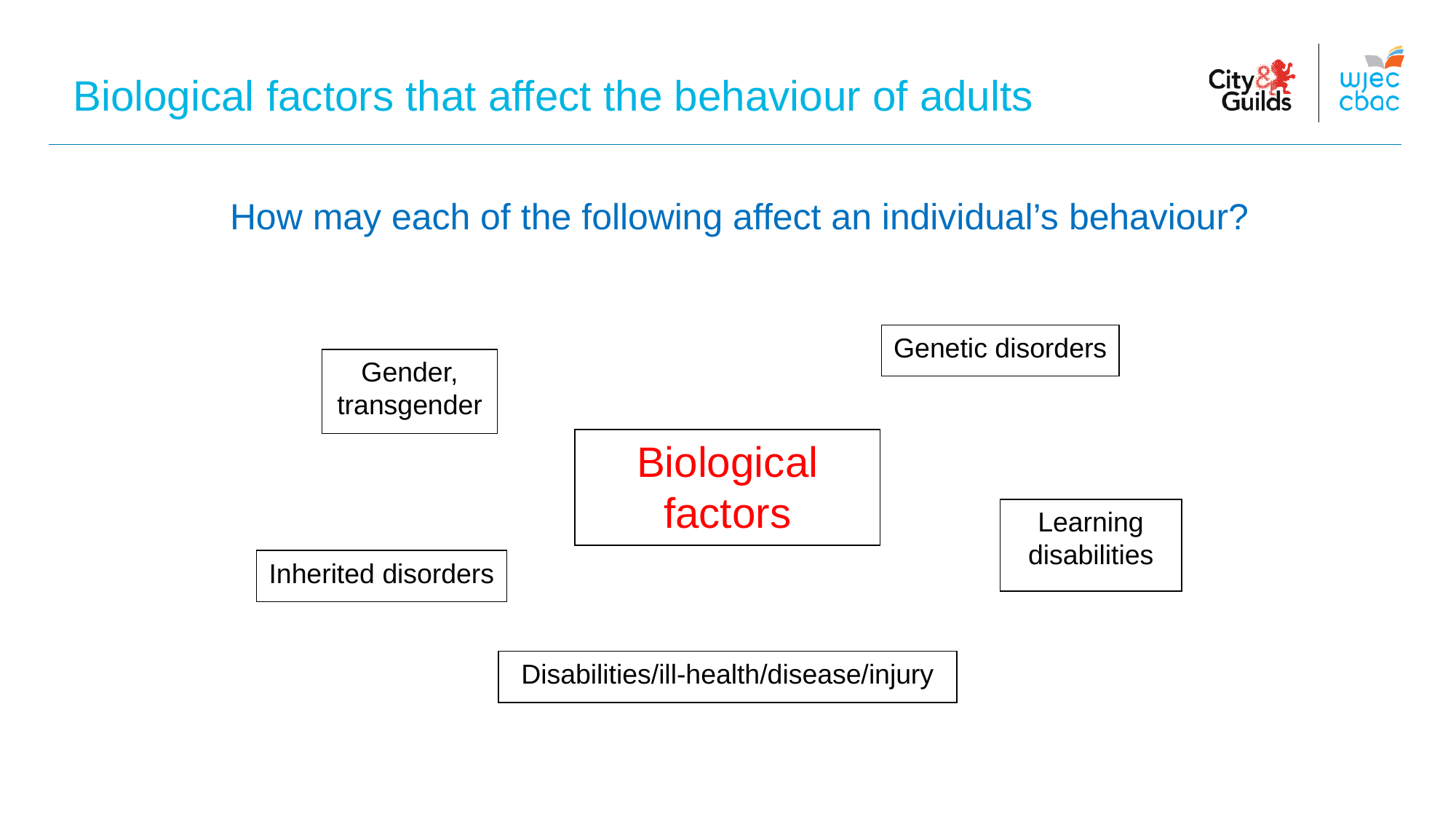

Biological factors that affect the behaviour of adults
How may each of the following affect an individual’s behaviour?
Genetic disorders
Gender, transgender

Biological factors

Learning disabilities

Inherited disorders

Disabilities/ill-health/disease/injury